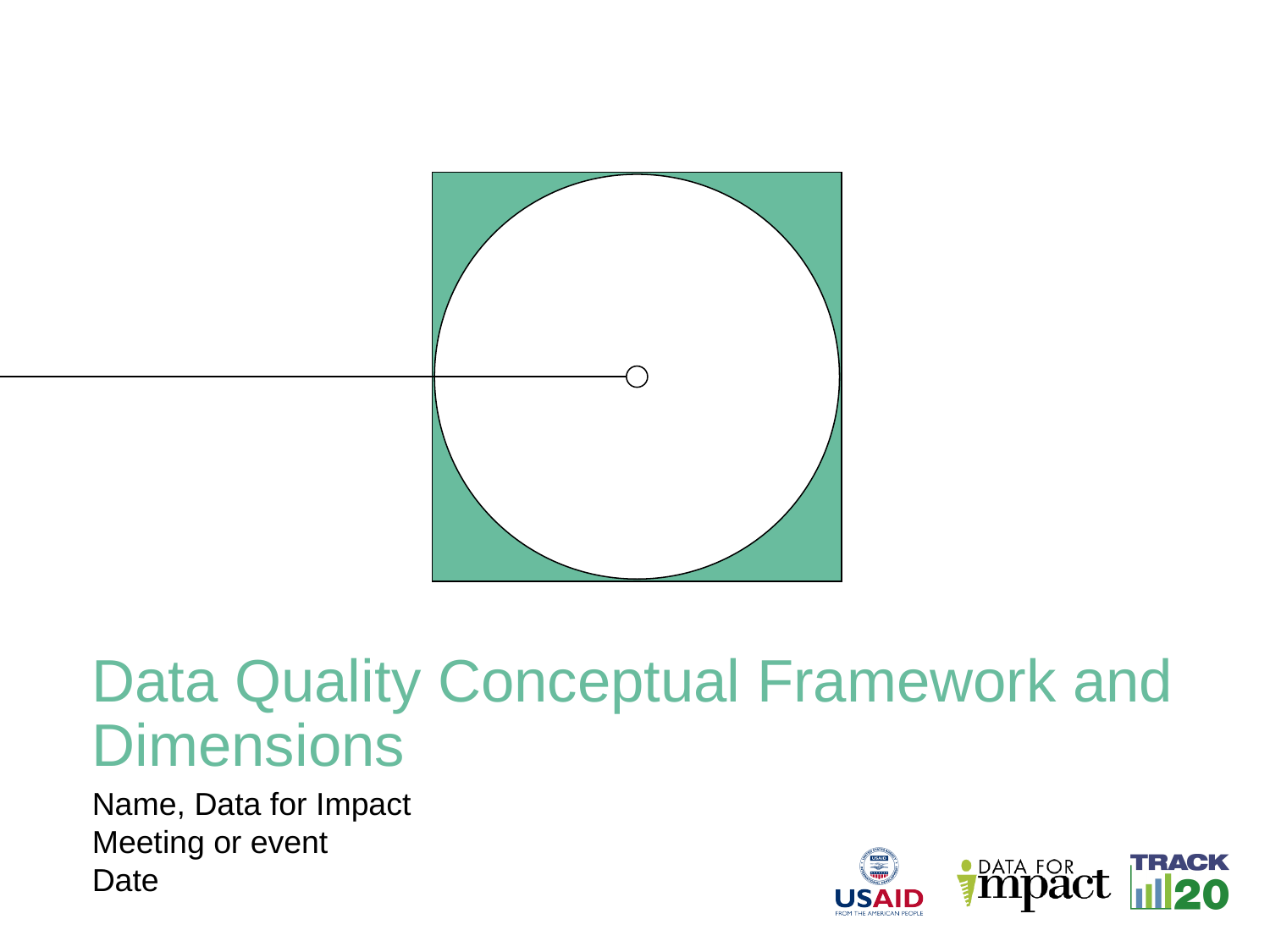

Data Quality Conceptual Framework and Dimensions
Name, Data for Impact
Meeting or event
Date